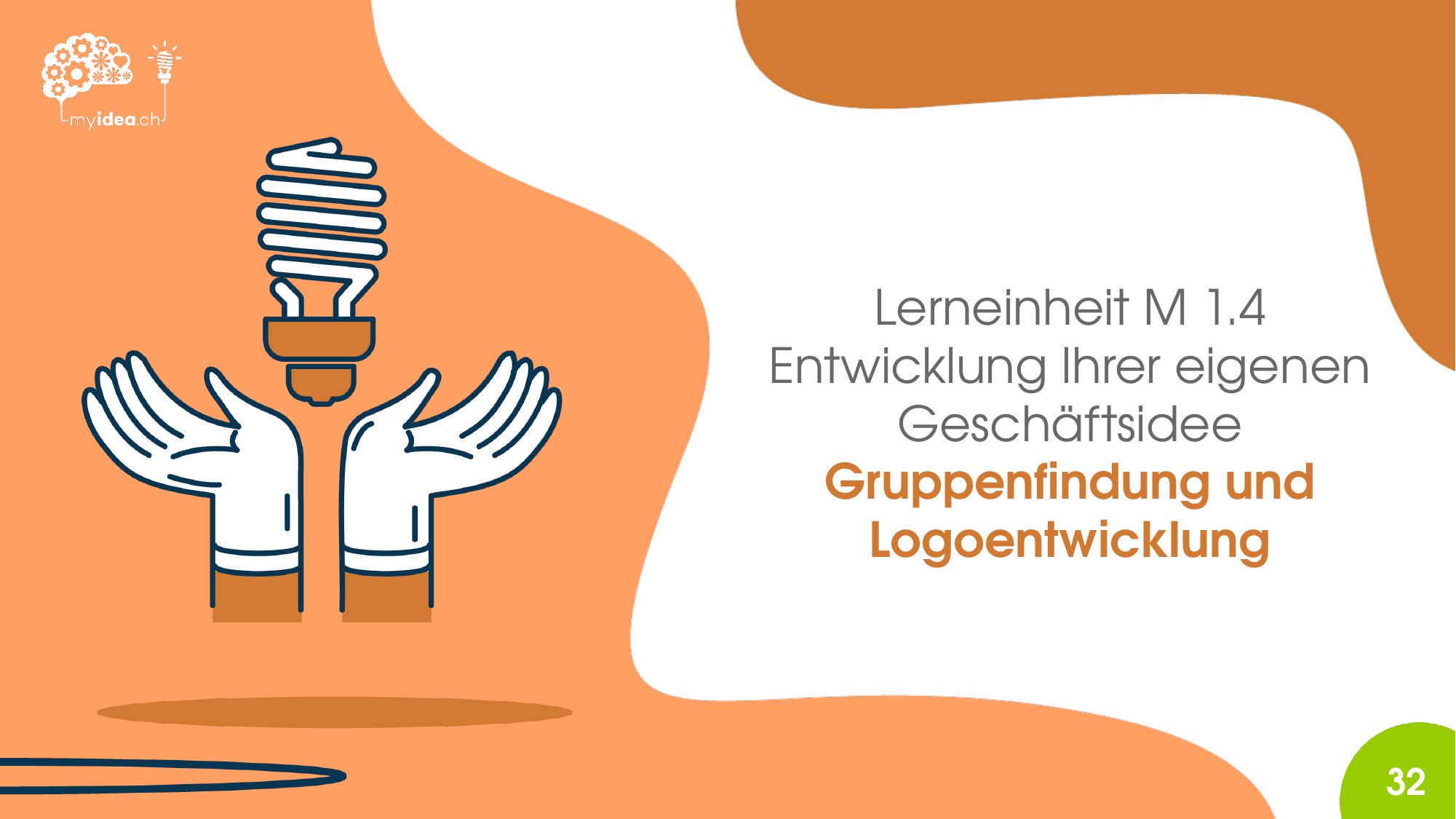

Lerneinheit M 1.4
Entwicklung Ihrer eigenen Geschäftsidee
Gruppenfindung und Logoentwicklung
32